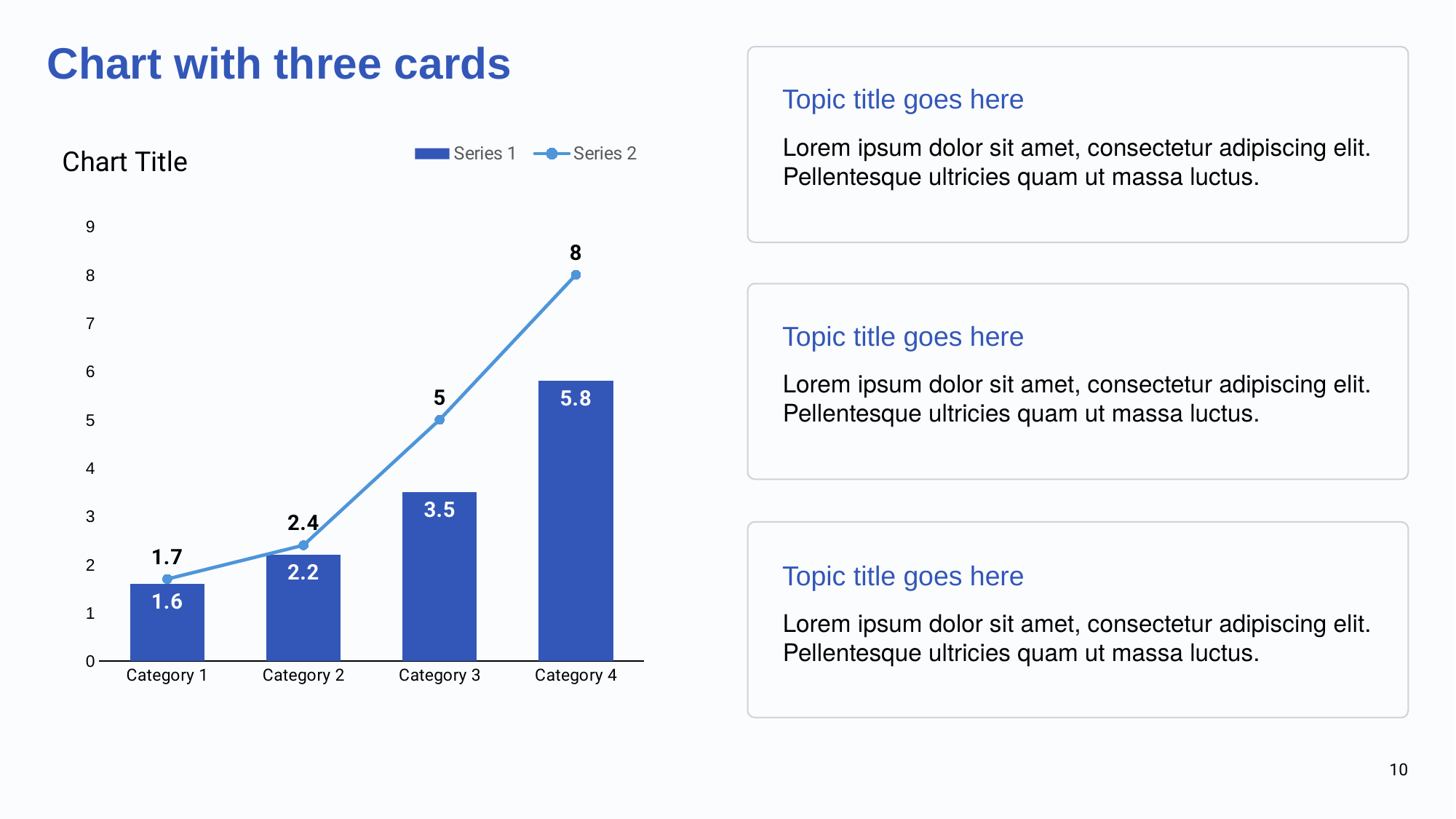

# Chart with three cards

Topic title goes here

### Chart:

| Category | Series 1 | Series 2 |
|---|---|---|
| Category 1 | 1.6 | 1.7 |
| Category 2 | 2.2 | 2.4 |
| Category 3 | 3.5 | 5.0 |
| Category 4 | 5.8 | 8.0 |
Lorem ipsum dolor sit amet, consectetur adipiscing elit. Pellentesque ultricies quam ut massa luctus.

Topic title goes here
Lorem ipsum dolor sit amet, consectetur adipiscing elit. Pellentesque ultricies quam ut massa luctus.

Topic title goes here
Lorem ipsum dolor sit amet, consectetur adipiscing elit. Pellentesque ultricies quam ut massa luctus.

10